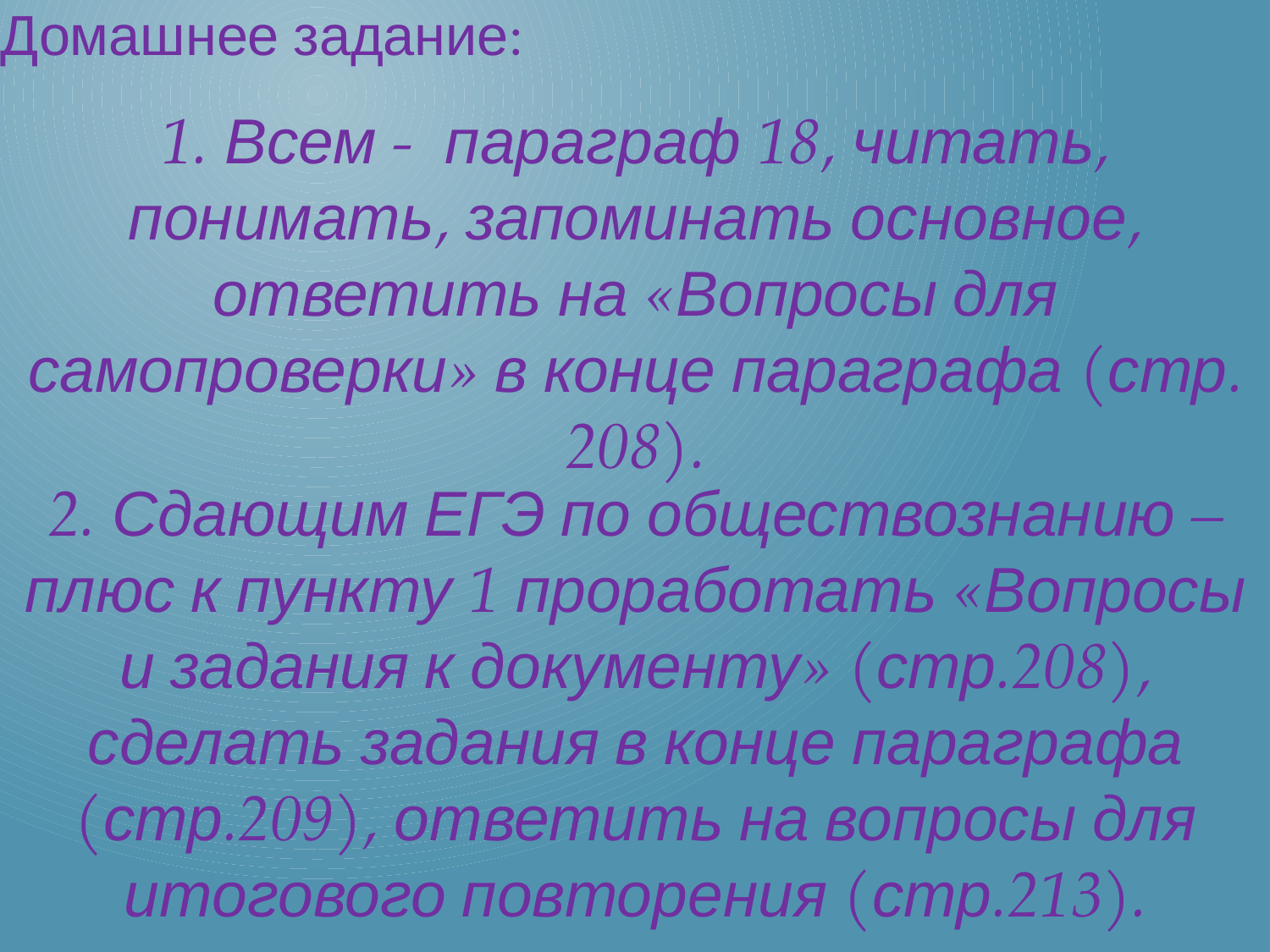

# Домашнее задание:
1. Всем -  параграф 18, читать, понимать, запоминать основное, ответить на «Вопросы для самопроверки» в конце параграфа (стр. 208).
2. Сдающим ЕГЭ по обществознанию – плюс к пункту 1 проработать «Вопросы и задания к документу» (стр.208), сделать задания в конце параграфа (стр.209), ответить на вопросы для итогового повторения (стр.213).